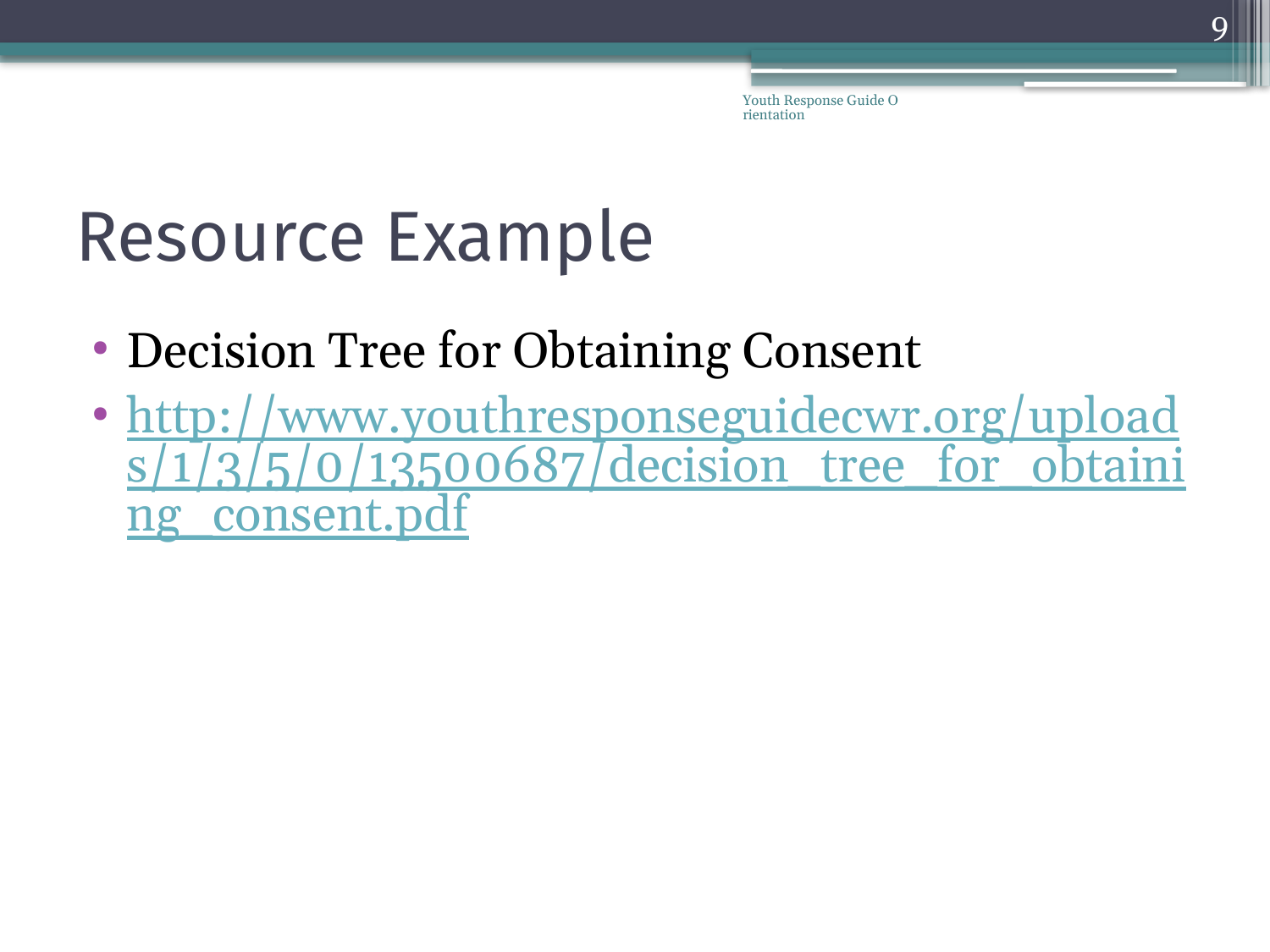

9
Youth Response Guide Orientation
# Resource Example
Decision Tree for Obtaining Consent
http://www.youthresponseguidecwr.org/uploads/1/3/5/0/13500687/decision_tree_for_obtaining_consent.pdf